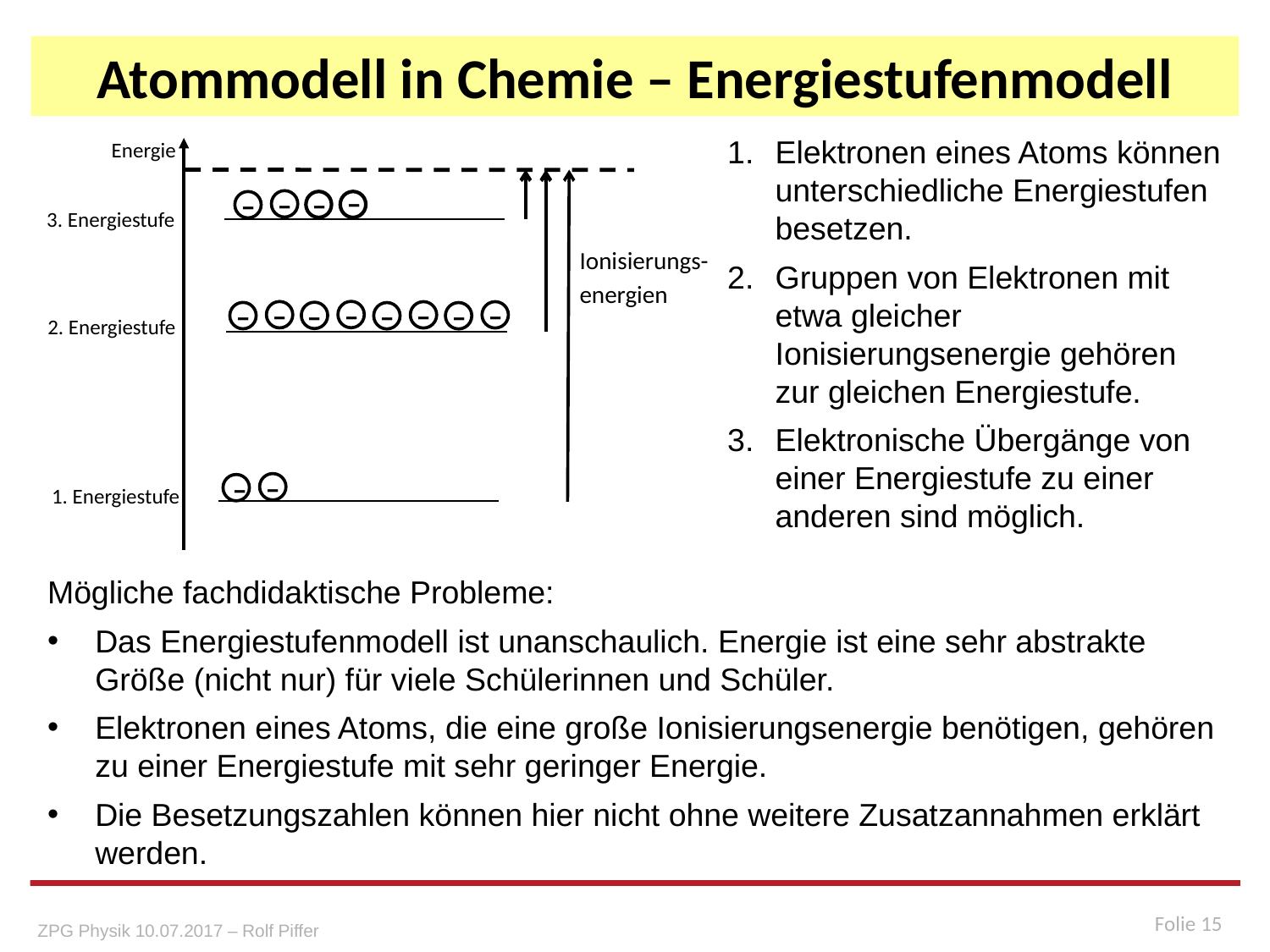

# Atommodell in Chemie – Energiestufenmodell
Energie
Ionisierungs-energien
-
-

-
-

-

-

-

-

-

-

2. Energiestufe
-

-

3. Energiestufe
-

-

1. Energiestufe

Elektronen eines Atoms können unterschiedliche Energiestufen besetzen.
Gruppen von Elektronen mit etwa gleicher Ionisierungsenergie gehören zur gleichen Energiestufe.
Elektronische Übergänge von einer Energiestufe zu einer anderen sind möglich.
Mögliche fachdidaktische Probleme:
Das Energiestufenmodell ist unanschaulich. Energie ist eine sehr abstrakte Größe (nicht nur) für viele Schülerinnen und Schüler.
Elektronen eines Atoms, die eine große Ionisierungsenergie benötigen, gehören zu einer Energiestufe mit sehr geringer Energie.
Die Besetzungszahlen können hier nicht ohne weitere Zusatzannahmen erklärt werden.
Folie 15
ZPG Physik 10.07.2017 – Rolf Piffer